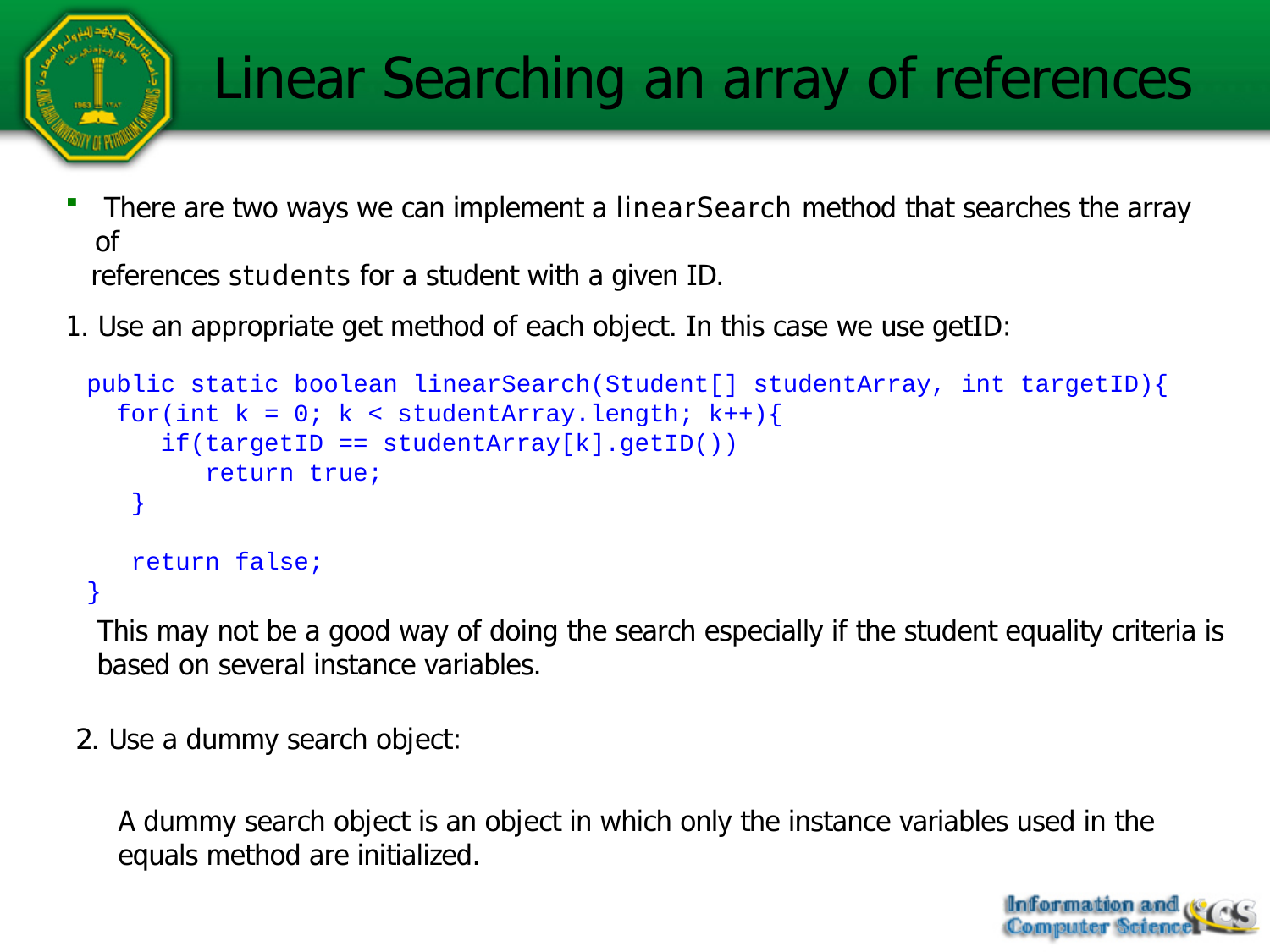

# Linear Searching an array of references
 There are two ways we can implement a linearSearch method that searches the array of
   references students for a student with a given ID.
1. Use an appropriate get method of each object. In this case we use getID:
public static boolean linearSearch(Student[] studentArray, int targetID){
  for(int k = 0; k < studentArray.length; k++){
     if(targetID == studentArray[k].getID())
        return true;
   }

   return false;
}
This may not be a good way of doing the search especially if the student equality criteria is based on several instance variables.
2. Use a dummy search object:
A dummy search object is an object in which only the instance variables used in the equals method are initialized.